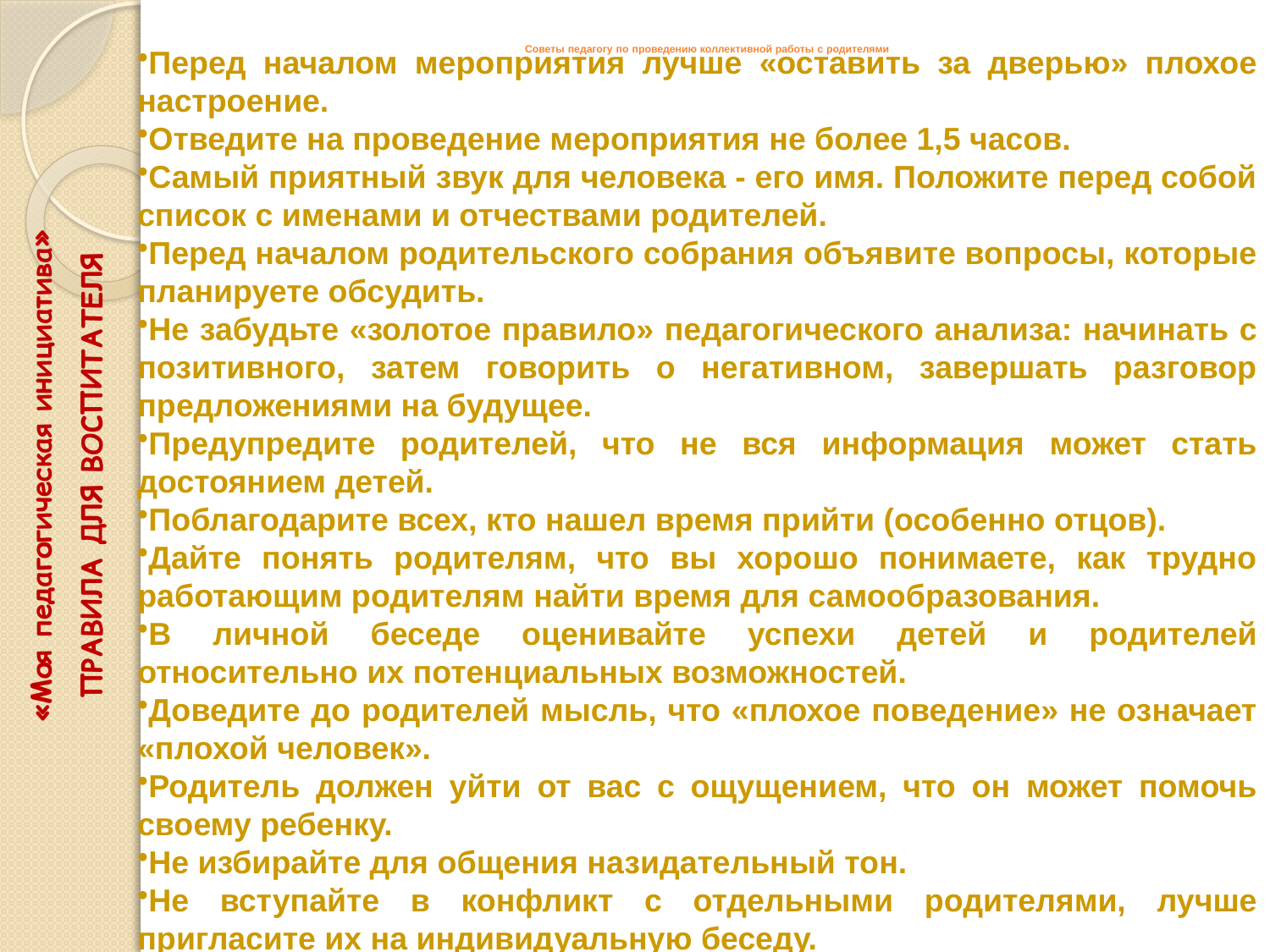

«Моя педагогическая инициатива»
ПРАВИЛА ДЛЯ ВОСПИТАТЕЛЯ
Перед началом мероприятия лучше «оставить за дверью» плохое настроение.
Отведите на проведение мероприятия не более 1,5 часов.
Самый приятный звук для человека - его имя. Положите перед собой список с именами и отчествами родителей.
Перед началом родительского собрания объявите вопросы, которые планируете обсудить.
Не забудьте «золотое правило» педагогического анализа: начинать с позитивного, затем говорить о негативном, завершать разговор предложениями на будущее.
Предупредите родителей, что не вся информация может стать достоянием детей.
Поблагодарите всех, кто нашел время прийти (особенно отцов).
Дайте понять родителям, что вы хорошо понимаете, как трудно работающим родителям найти время для самообразования.
В личной беседе оценивайте успехи детей и родителей относительно их потенциальных возможностей.
Доведите до родителей мысль, что «плохое поведение» не означает «плохой человек».
Родитель должен уйти от вас с ощущением, что он может помочь своему ребенку.
Не избирайте для общения назидательный тон.
Не вступайте в конфликт с отдельными родителями, лучше пригласите их на индивидуальную беседу.
# Советы педагогу по проведению коллективной работы с родителями